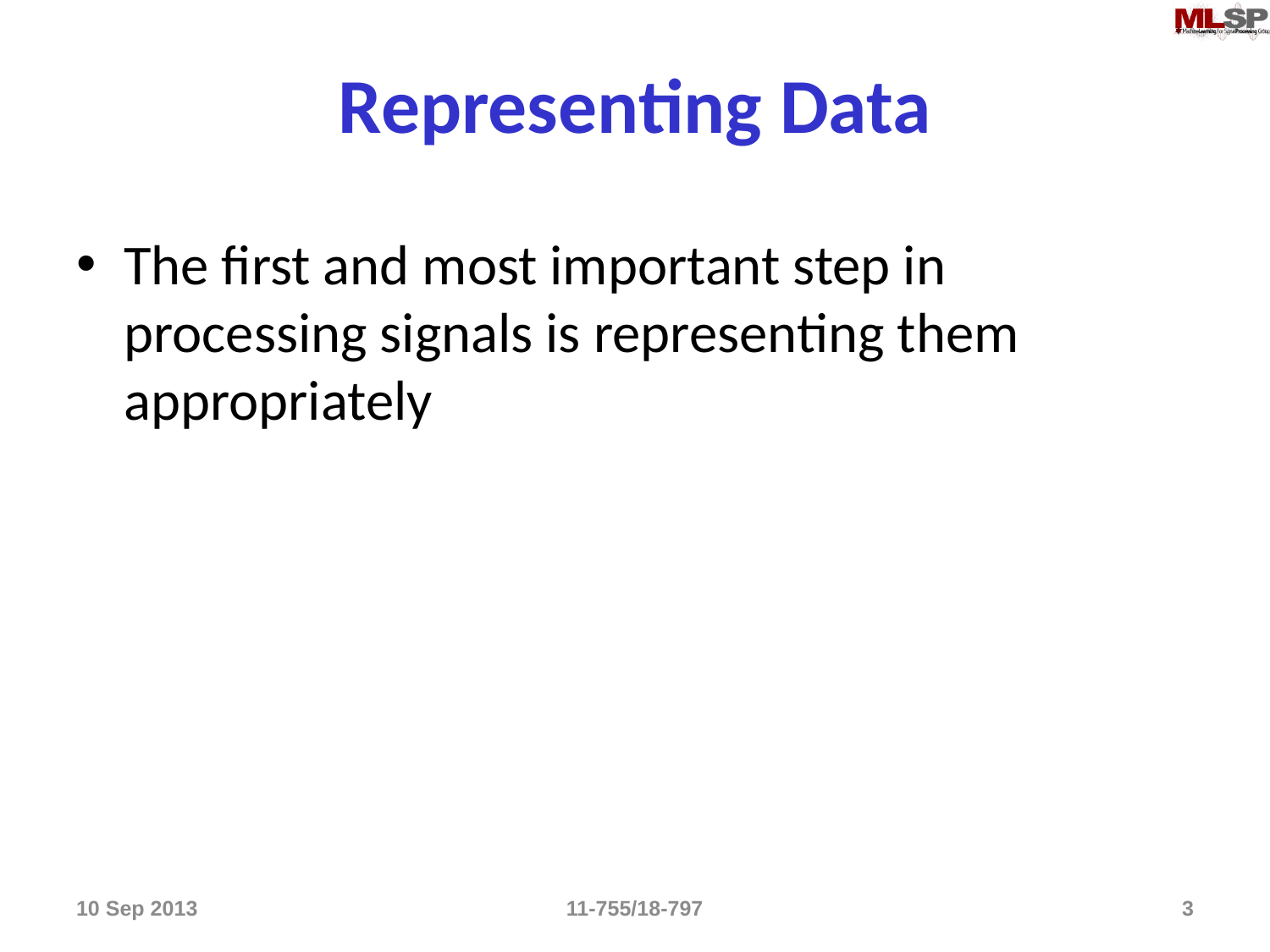

# Representing Data
The first and most important step in processing signals is representing them appropriately
10 Sep 2013
11-755/18-797
3